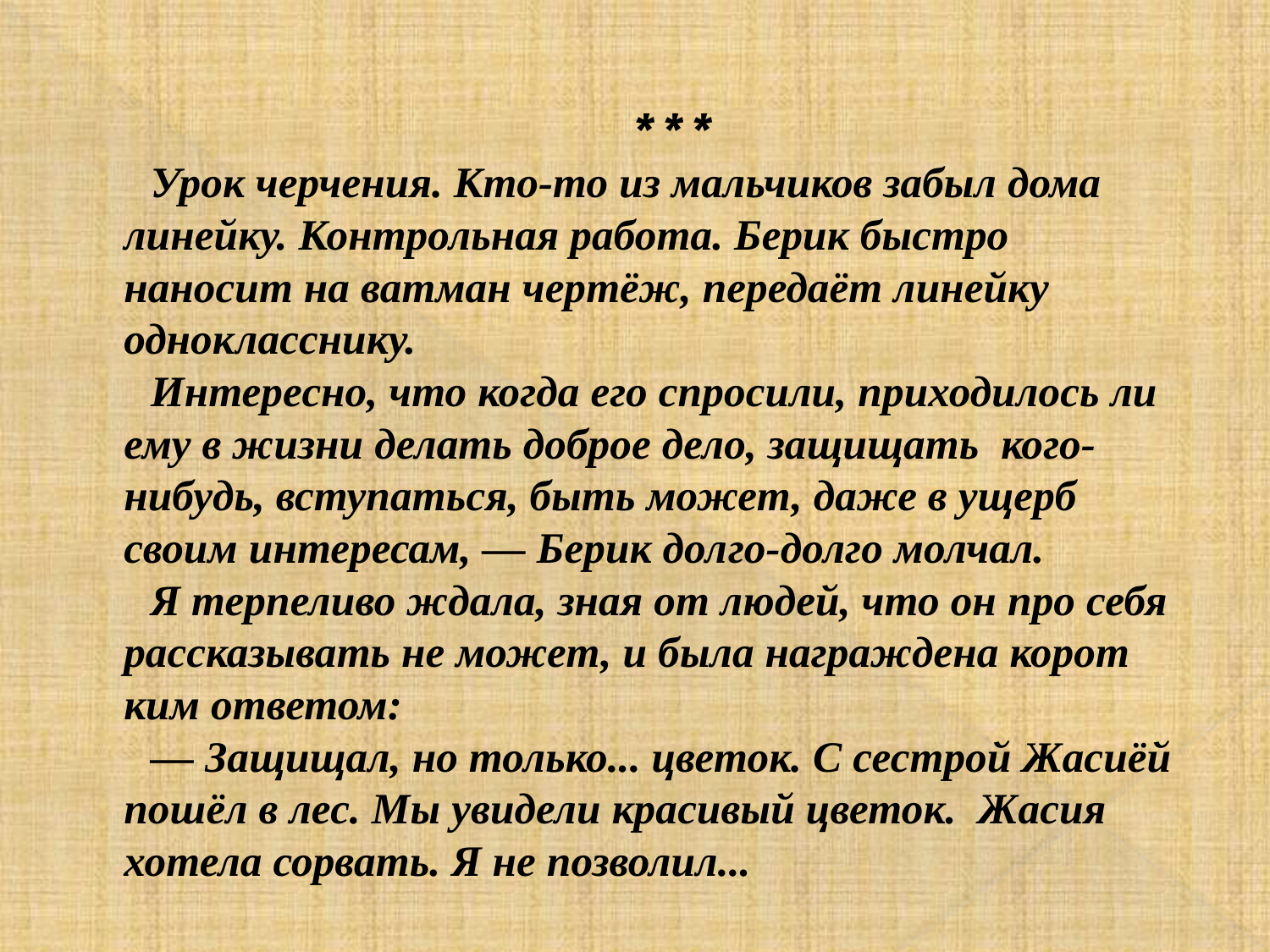

* * *
Урок черчения. Кто-то из мальчиков забыл дома линейку. Контрольная работа. Берик быстро  наносит на ватман чер­тёж, передаёт линейку однокласснику.
Интересно, что когда его спросили, приходилось ли ему в жизни делать доброе дело, защищать  кого-нибудь, вступать­ся, быть может, даже в ущерб своим интересам, — Берик дол­го-долго молчал.
Я терпеливо ждала, зная от людей, что он про себя рассказывать не может, и была награждена корот­ким ответом:
— Защищал, но только... цветок. С сестрой Жасиёй пошёл в лес. Мы увидели красивый цветок.  Жасия хотела сорвать. Я не позволил...